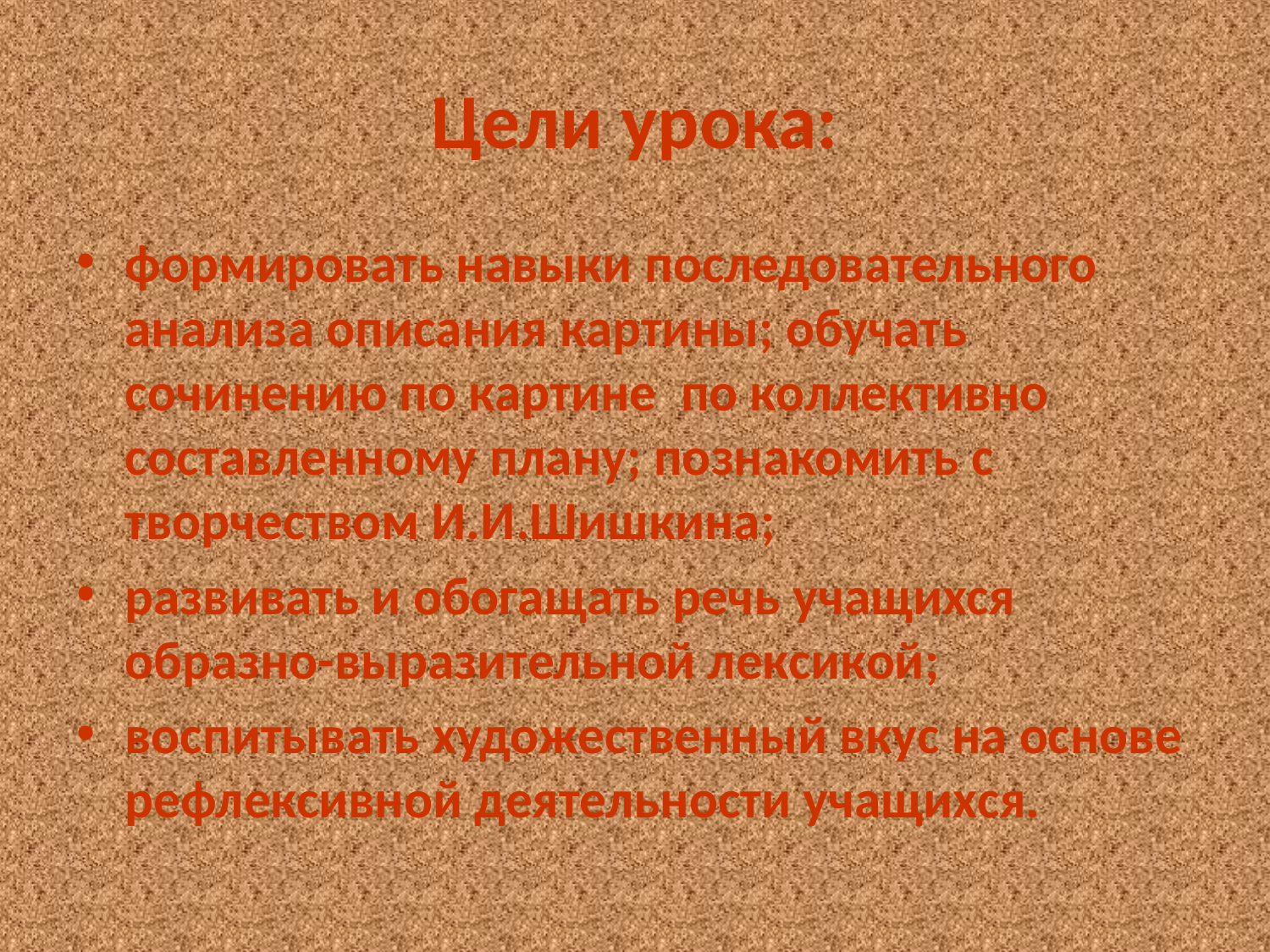

# Цели урока:
формировать навыки последовательного анализа описания картины; обучать сочинению по картине  по коллективно составленному плану; познакомить с творчеством И.И.Шишкина;
развивать и обогащать речь учащихся образно-выразительной лексикой;
воспитывать художественный вкус на основе рефлексивной деятельности учащихся.